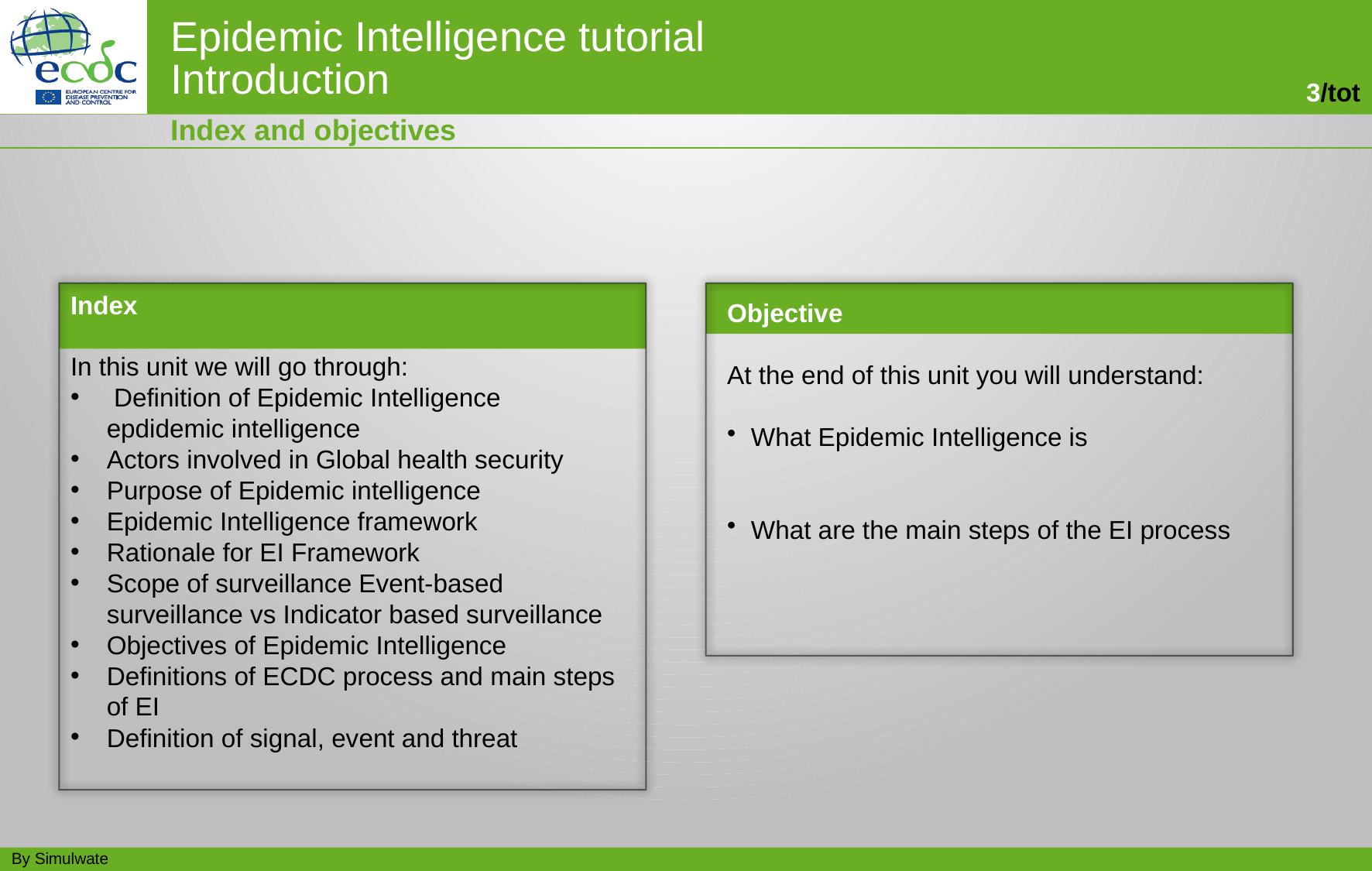

Index and objectives
Index

In this unit we will go through:
 Definition of Epidemic Intelligence epdidemic intelligence
Actors involved in Global health security
Purpose of Epidemic intelligence
Epidemic Intelligence framework
Rationale for EI Framework
Scope of surveillance Event-based surveillance vs Indicator based surveillance
Objectives of Epidemic Intelligence
Definitions of ECDC process and main steps of EI
Definition of signal, event and threat

Objective

At the end of this unit you will understand:

What Epidemic Intelligence is

What are the main steps of the EI process